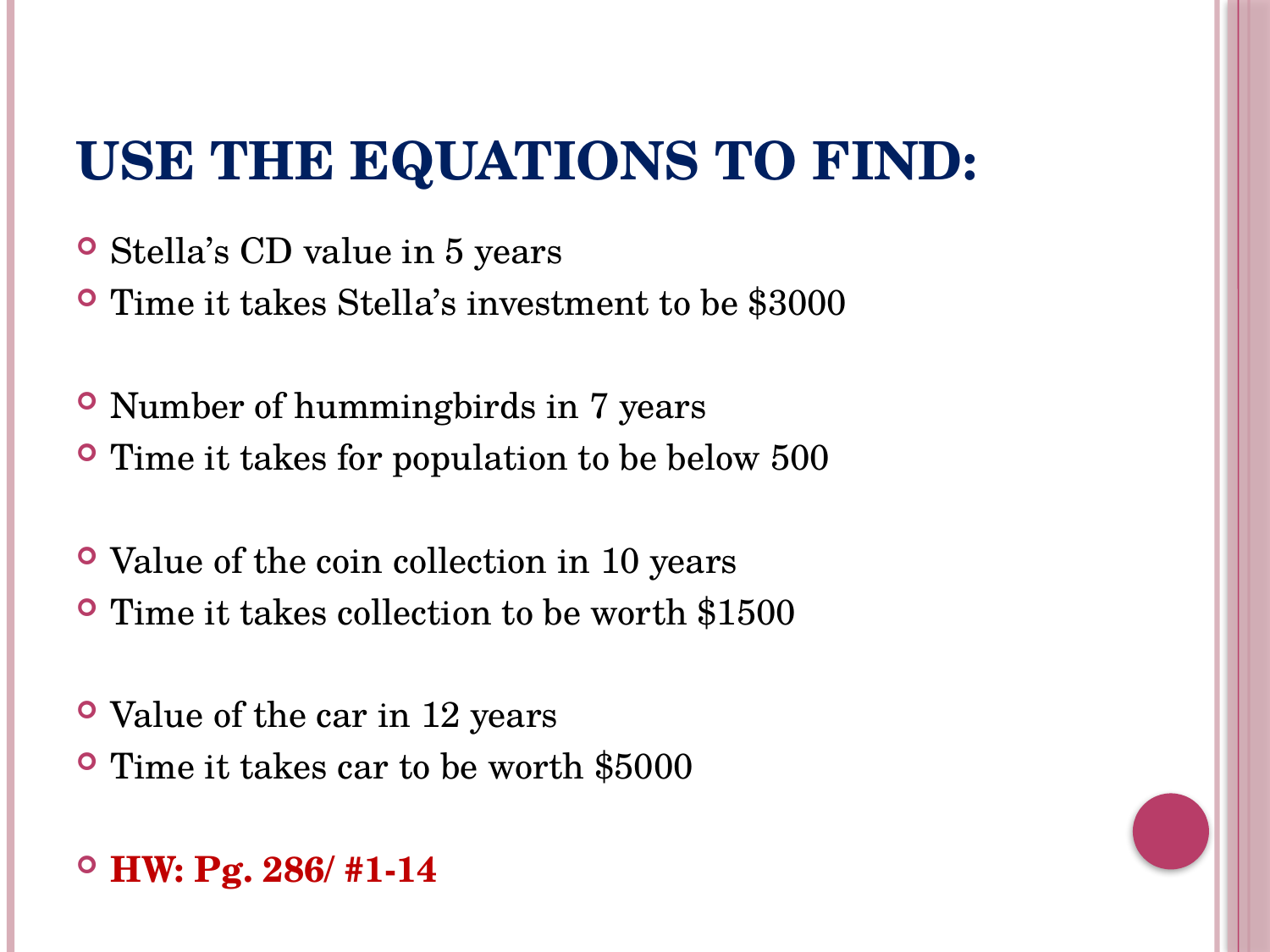

# Use the equations to find:
Stella’s CD value in 5 years
Time it takes Stella’s investment to be $3000

Number of hummingbirds in 7 years
Time it takes for population to be below 500

Value of the coin collection in 10 years
Time it takes collection to be worth $1500

Value of the car in 12 years
Time it takes car to be worth $5000

HW: Pg. 286/ #1-14